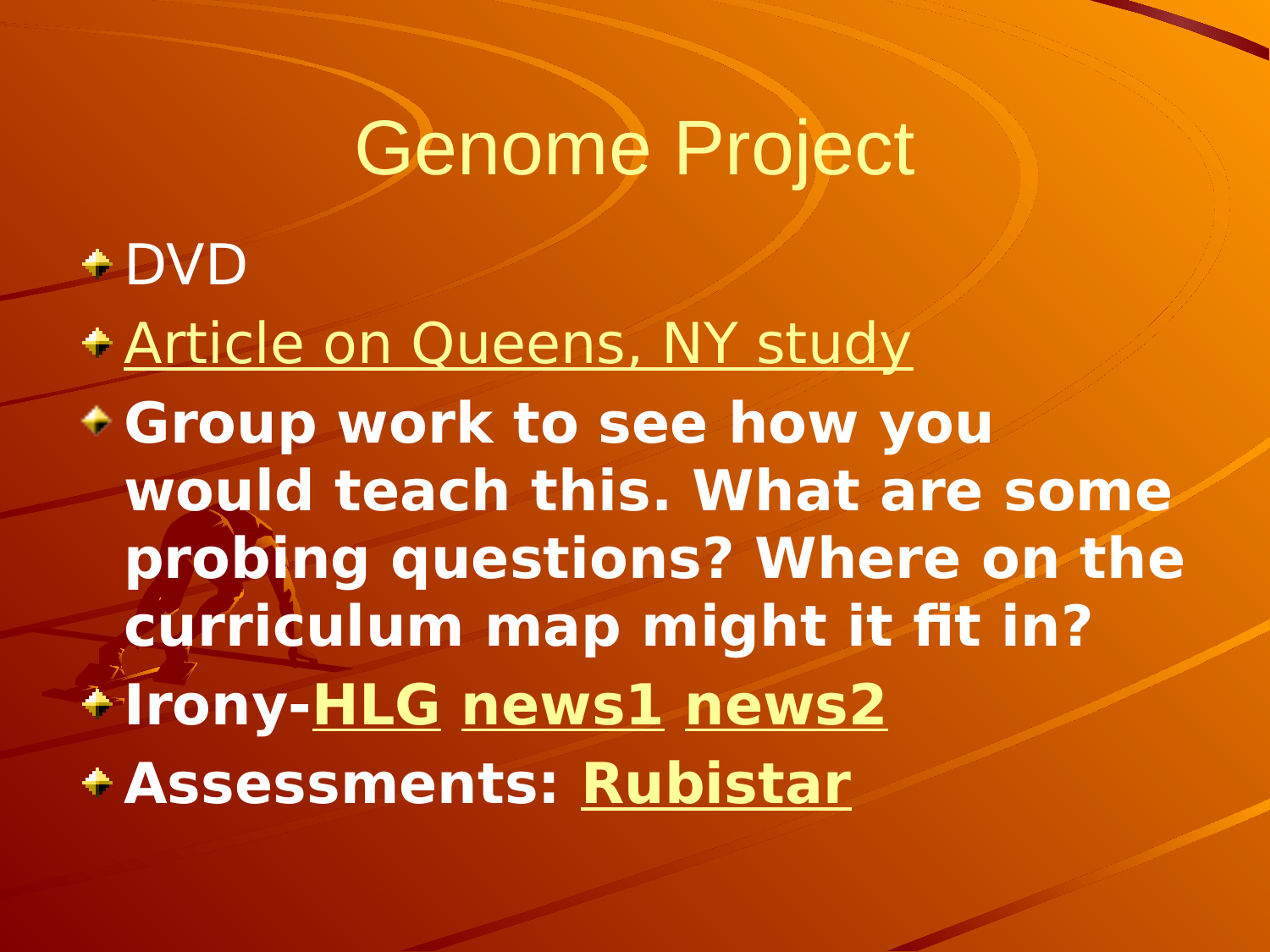

# Genome Project
DVD
Article on Queens, NY study
Group work to see how you would teach this. What are some probing questions? Where on the curriculum map might it fit in?
Irony-HLG news1 news2
Assessments: Rubistar